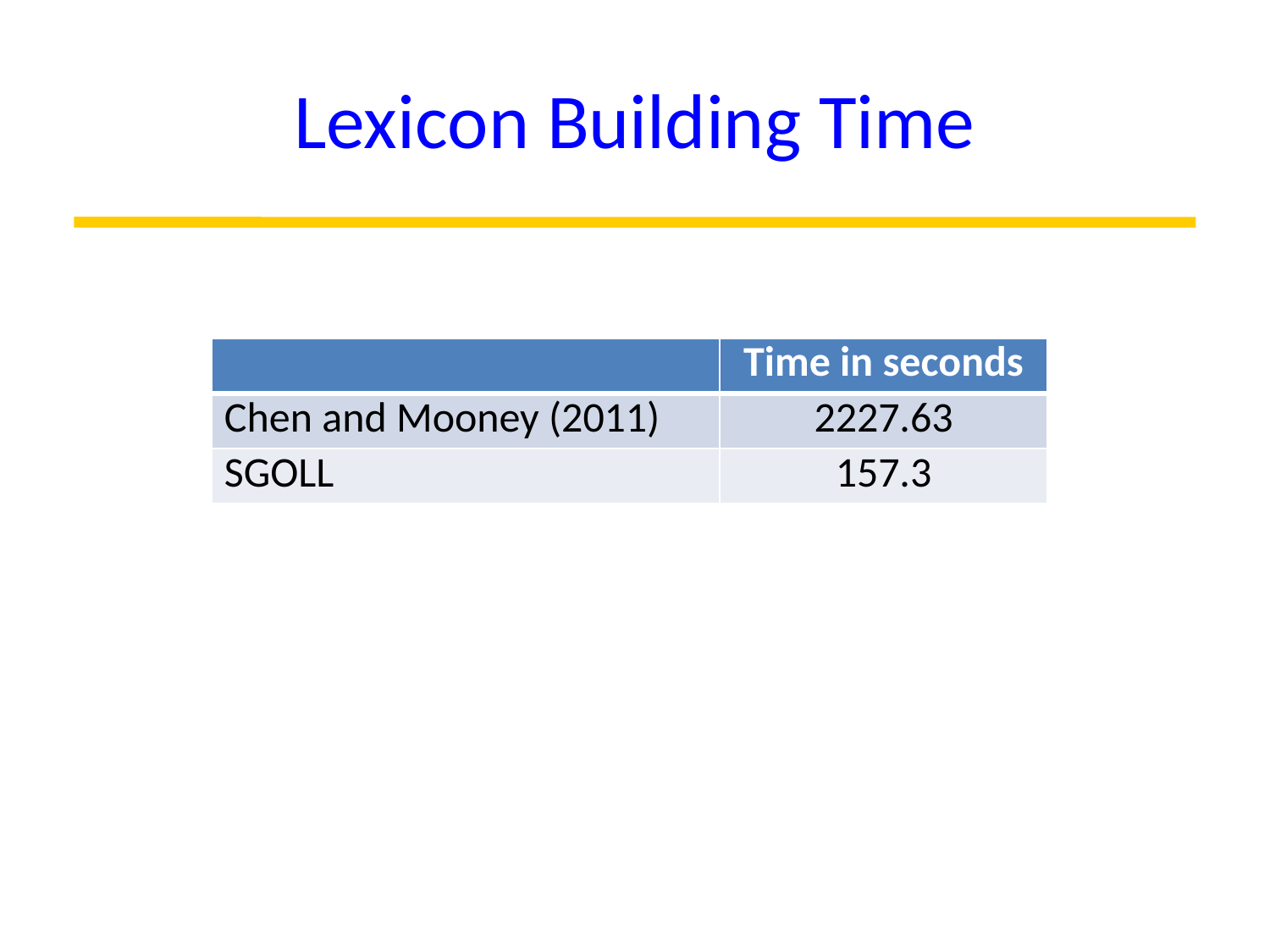

# Lexicon Building Time

|  | Time in seconds |
| --- | --- |
| Chen and Mooney (2011) | 2227.63 |
| SGOLL | 157.3 |